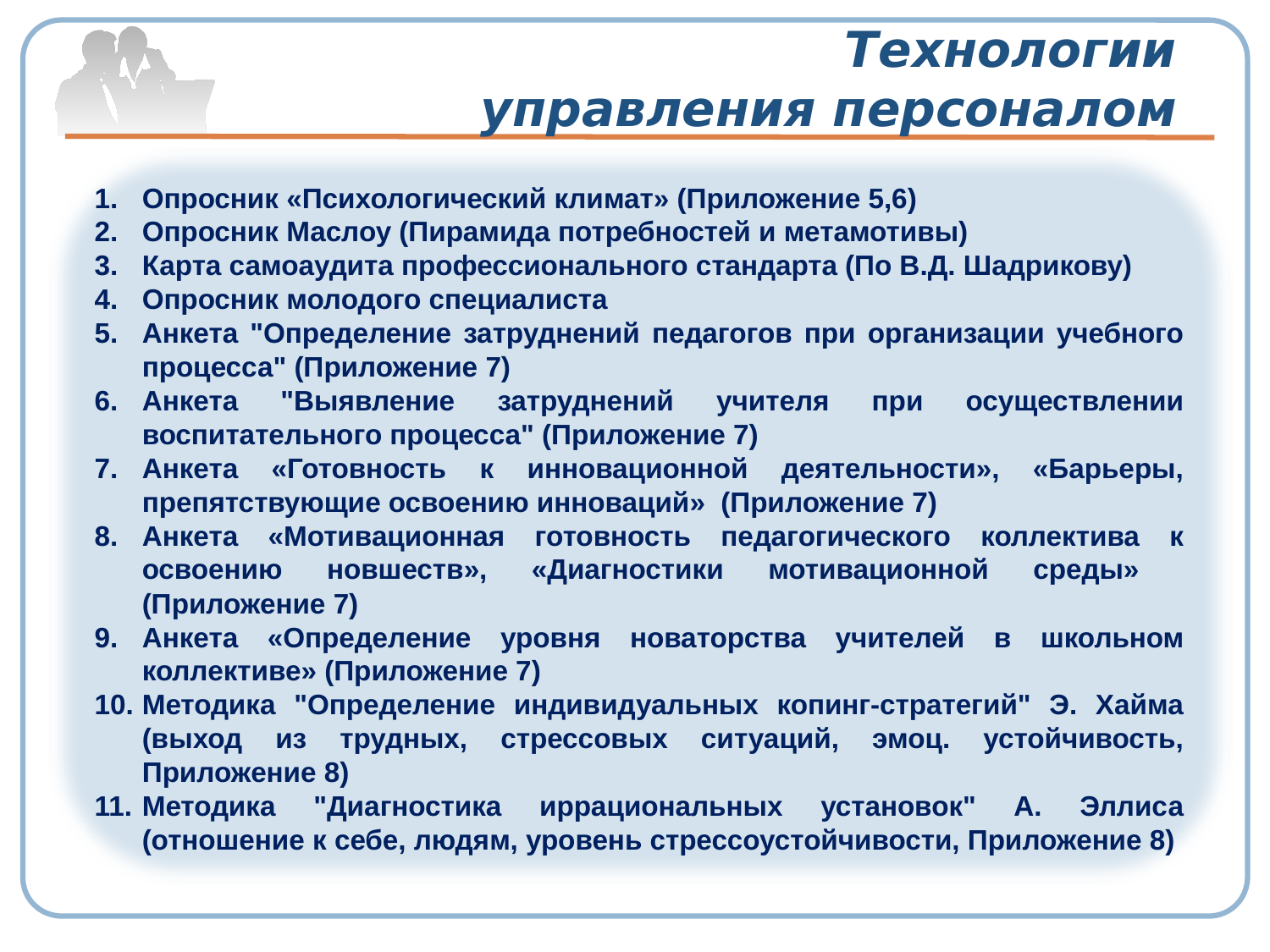

# Технологии управления персоналом

Опросник «Психологический климат» (Приложение 5,6)
Опросник Маслоу (Пирамида потребностей и метамотивы)
Карта самоаудита профессионального стандарта (По В.Д. Шадрикову)
Опросник молодого специалиста
Анкета "Определение затруднений педагогов при организации учебного процесса" (Приложение 7)
Анкета "Выявление затруднений учителя при осуществлении воспитательного процесса" (Приложение 7)
Анкета «Готовность к инновационной деятельности», «Барьеры, препятствующие освоению инноваций»  (Приложение 7)
Анкета «Мотивационная готовность педагогического коллектива к освоению новшеств», «Диагностики мотивационной среды»  (Приложение 7)
Анкета «Определение уровня новаторства учителей в школьном коллективе» (Приложение 7)
Методика "Определение индивидуальных копинг-стратегий" Э. Хайма (выход из трудных, стрессовых ситуаций, эмоц. устойчивость, Приложение 8)
Методика "Диагностика иррациональных установок" А. Эллиса (отношение к себе, людям, уровень стрессоустойчивости, Приложение 8)